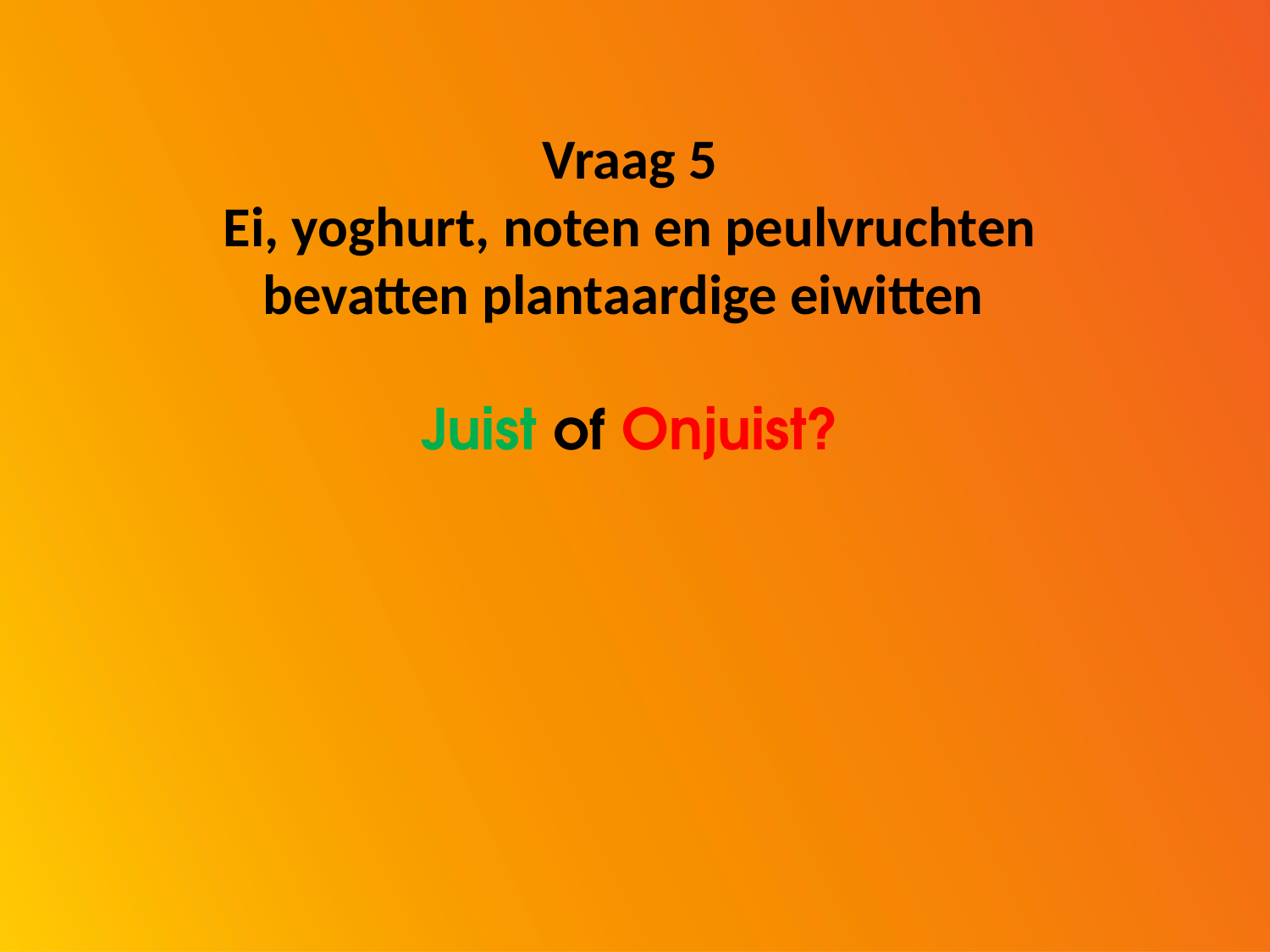

Vraag 5
Ei, yoghurt, noten en peulvruchten bevatten plantaardige eiwitten

Juist of Onjuist?